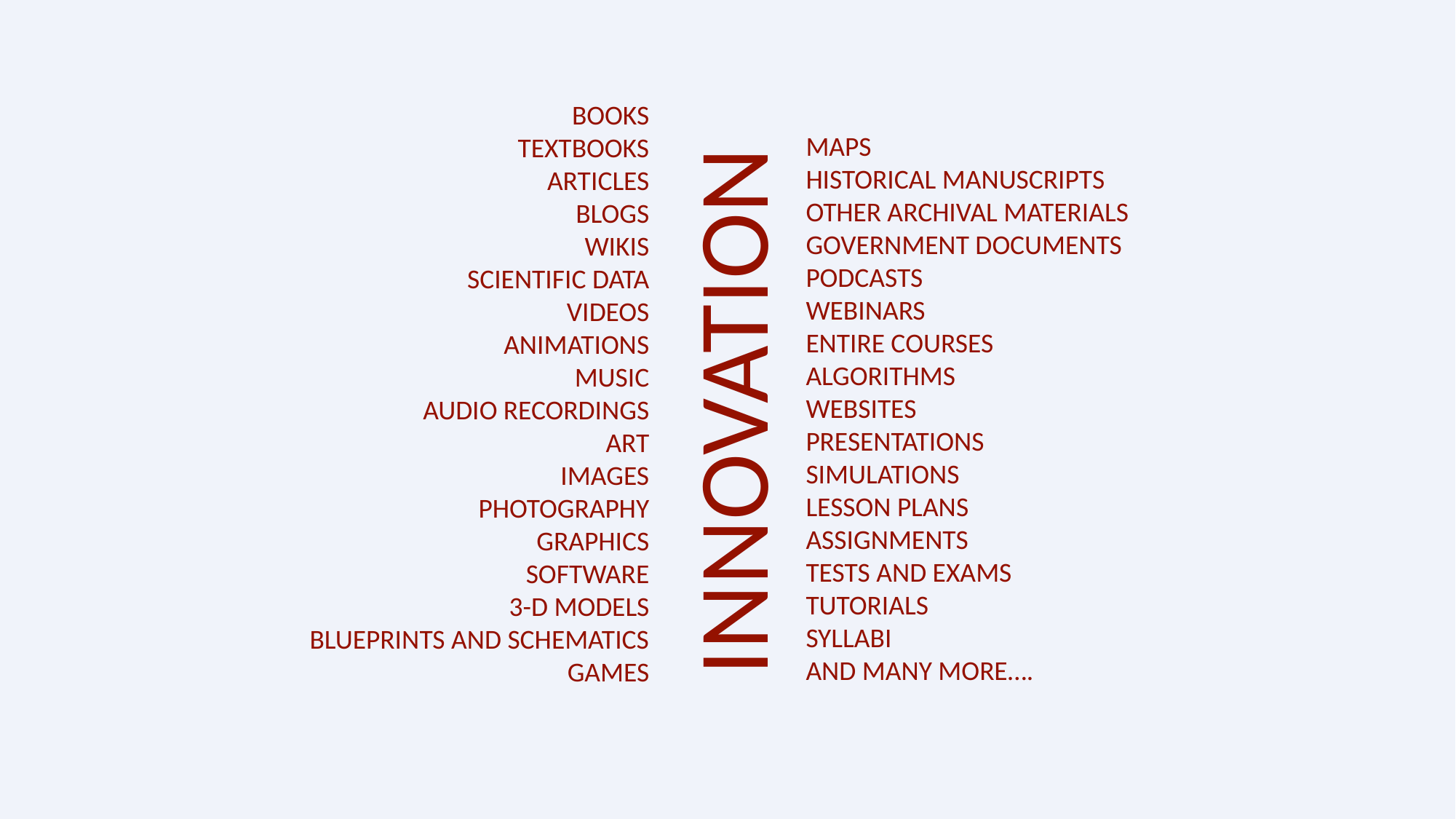

BOOKS
TEXTBOOKS
ARTICLES
BLOGS
WIKIS
SCIENTIFIC DATA
VIDEOS
ANIMATIONS
MUSIC
AUDIO RECORDINGS
ART
IMAGES
PHOTOGRAPHY
GRAPHICS
SOFTWARE
3-D MODELS
BLUEPRINTS AND SCHEMATICS
GAMES

MAPS
HISTORICAL MANUSCRIPTS
OTHER ARCHIVAL MATERIALS
GOVERNMENT DOCUMENTS
PODCASTS
WEBINARS
ENTIRE COURSES
ALGORITHMS
WEBSITES
PRESENTATIONS
SIMULATIONS
LESSON PLANS
ASSIGNMENTS
TESTS AND EXAMS
TUTORIALS
SYLLABI
AND MANY MORE….

INNOVATION